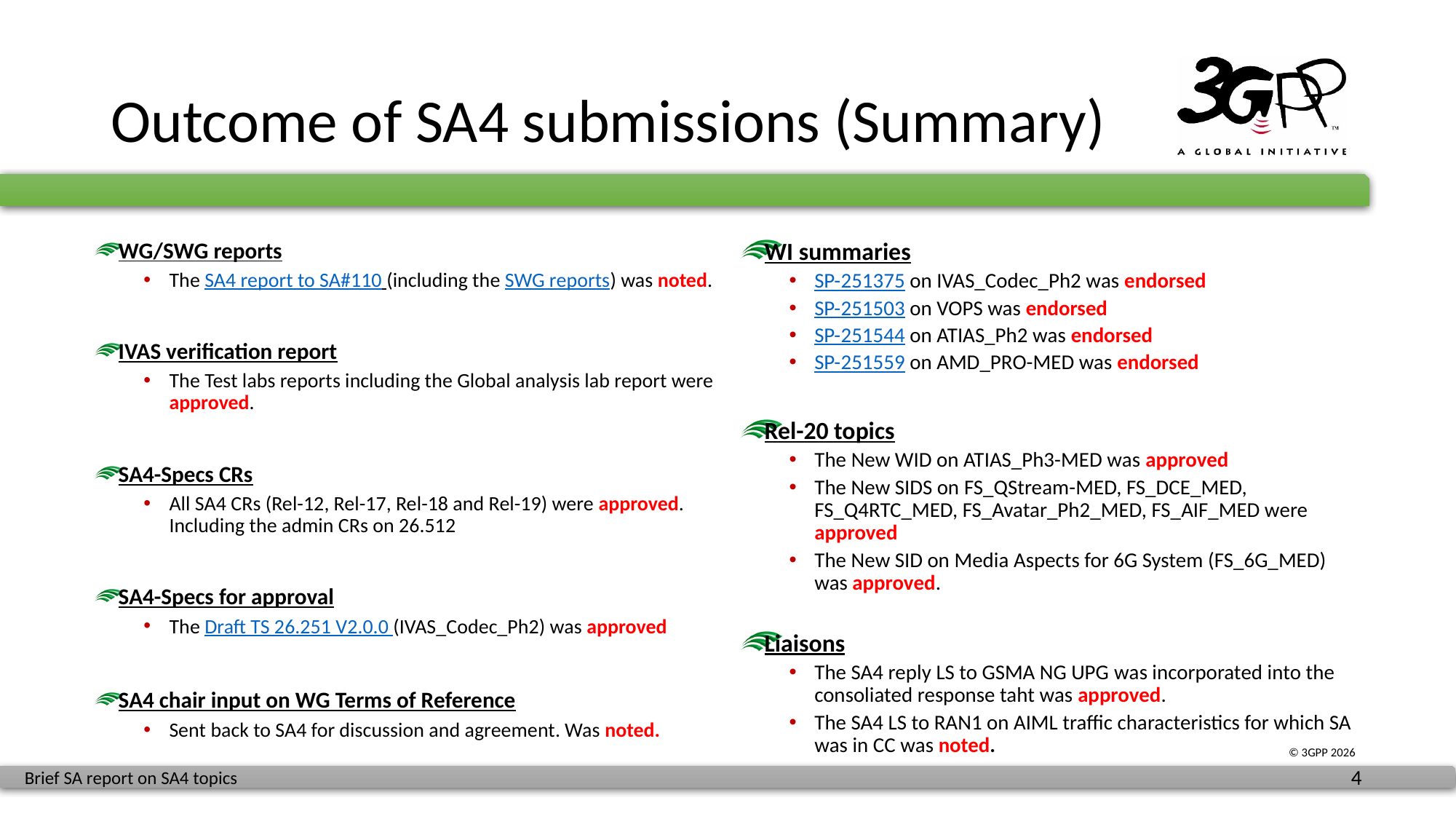

# Outcome of SA4 submissions (Summary)
WI summaries
SP-251375 on IVAS_Codec_Ph2 was endorsed
SP-251503 on VOPS was endorsed
SP-251544 on ATIAS_Ph2 was endorsed
SP-251559 on AMD_PRO-MED was endorsed

Rel-20 topics
The New WID on ATIAS_Ph3-MED was approved
The New SIDS on FS_QStream-MED, FS_DCE_MED, FS_Q4RTC_MED, FS_Avatar_Ph2_MED, FS_AIF_MED were approved
The New SID on Media Aspects for 6G System (FS_6G_MED) was approved.

Liaisons
The SA4 reply LS to GSMA NG UPG was incorporated into the consoliated response taht was approved.
The SA4 LS to RAN1 on AIML traffic characteristics for which SA was in CC was noted.

WG/SWG reports
The SA4 report to SA#110 (including the SWG reports) was noted.

IVAS verification report
The Test labs reports including the Global analysis lab report were approved.

SA4-Specs CRs
All SA4 CRs (Rel-12, Rel-17, Rel-18 and Rel-19) were approved. Including the admin CRs on 26.512

SA4-Specs for approval
The Draft TS 26.251 V2.0.0 (IVAS_Codec_Ph2) was approved

SA4 chair input on WG Terms of Reference
Sent back to SA4 for discussion and agreement. Was noted.